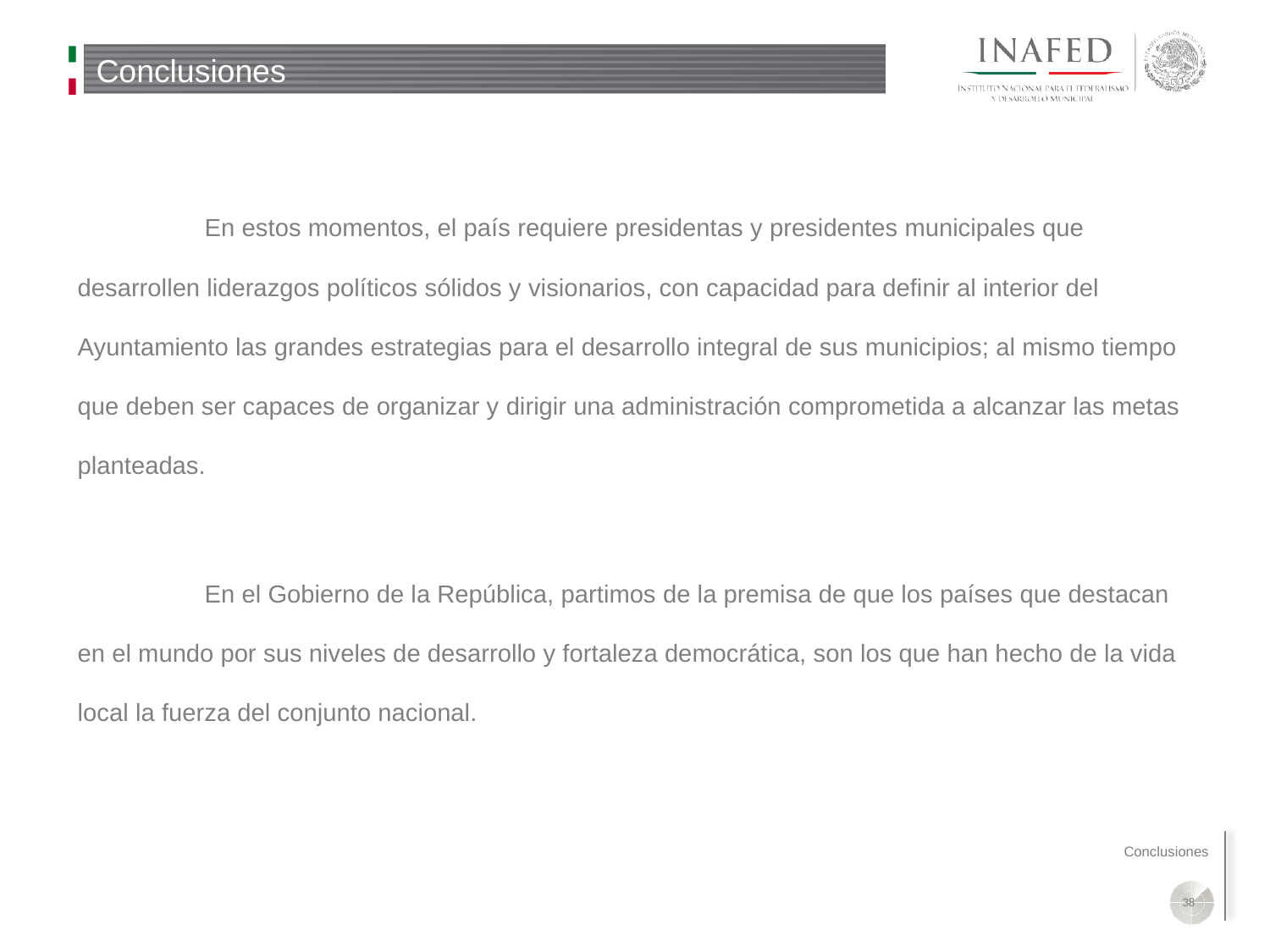

# Conclusiones
	En estos momentos, el país requiere presidentas y presidentes municipales que desarrollen liderazgos políticos sólidos y visionarios, con capacidad para definir al interior del Ayuntamiento las grandes estrategias para el desarrollo integral de sus municipios; al mismo tiempo que deben ser capaces de organizar y dirigir una administración comprometida a alcanzar las metas planteadas.

	En el Gobierno de la República, partimos de la premisa de que los países que destacan en el mundo por sus niveles de desarrollo y fortaleza democrática, son los que han hecho de la vida local la fuerza del conjunto nacional.
38